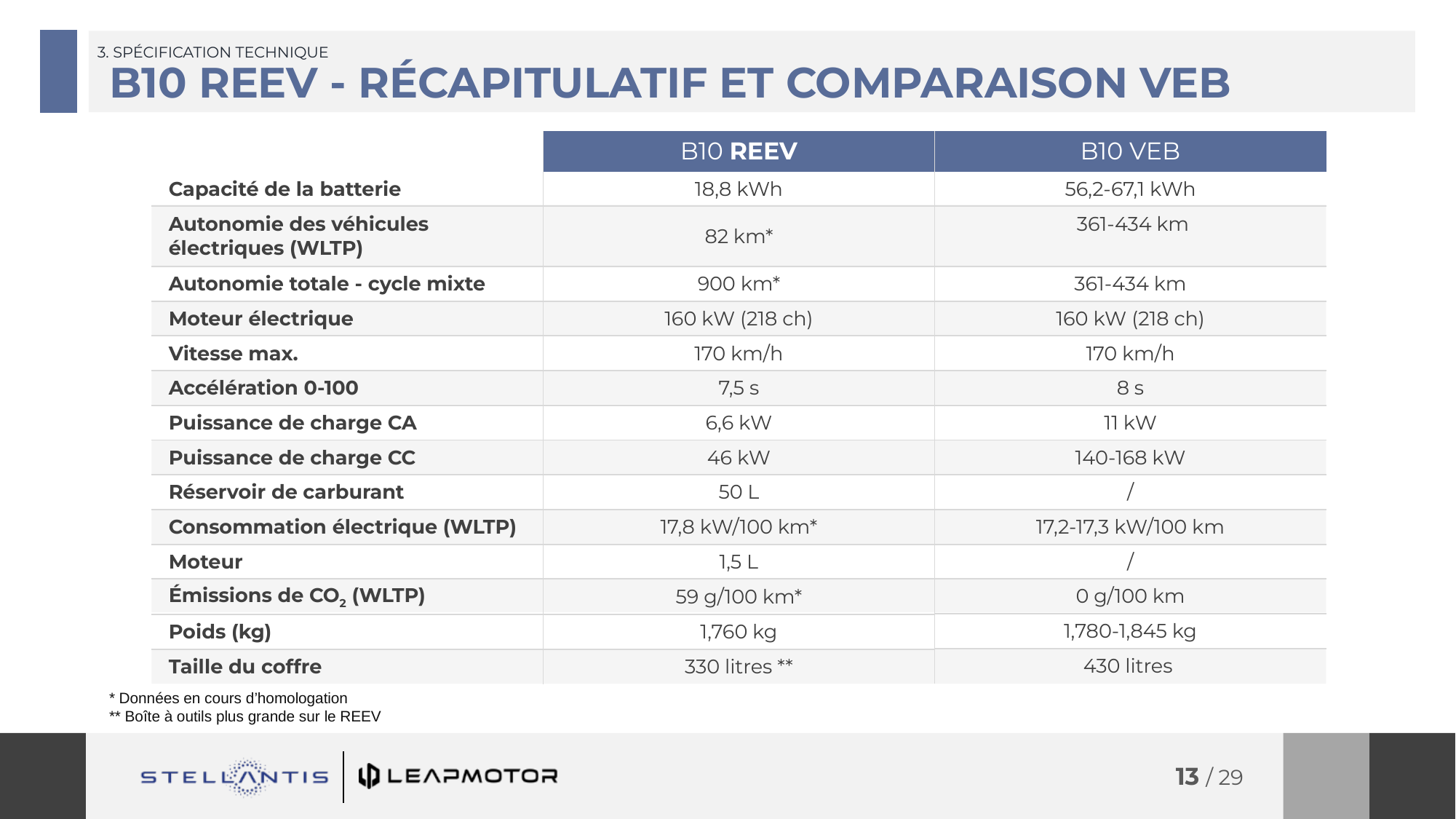

# 3. Spécification technique B10 REev - Récapitulatif et comparaison VEB
|  | B10 REEV |
| --- | --- |
| Capacité de la batterie | 18,8 kWh |
| Autonomie des véhicules électriques (WLTP) | 82 km\* |
| Autonomie totale - cycle mixte | 900 km\* |
| Moteur électrique | 160 kW (218 ch) |
| Vitesse max. | 170 km/h |
| Accélération 0-100 | 7,5 s |
| Puissance de charge CA | 6,6 kW |
| Puissance de charge CC | 46 kW |
| Réservoir de carburant | 50 L |
| Consommation électrique (WLTP) | 17,8 kW/100 km\* |
| Moteur | 1,5 L |
| Émissions de CO2 (WLTP) | 59 g/100 km\* |
| Poids (kg) | 1,760 kg |
| Taille du coffre | 330 litres \*\* |
| B10 VEB |
| --- |
| 56,2-67,1 kWh |
| 361-434 km |
| 361-434 km |
| 160 kW (218 ch) |
| 170 km/h |
| 8 s |
| 11 kW |
| 140-168 kW |
| / |
| 17,2-17,3 kW/100 km |
| / |
| 0 g/100 km |
| 1,780-1,845 kg |
| 430 litres |

* Données en cours d’homologation
** Boîte à outils plus grande sur le REEV